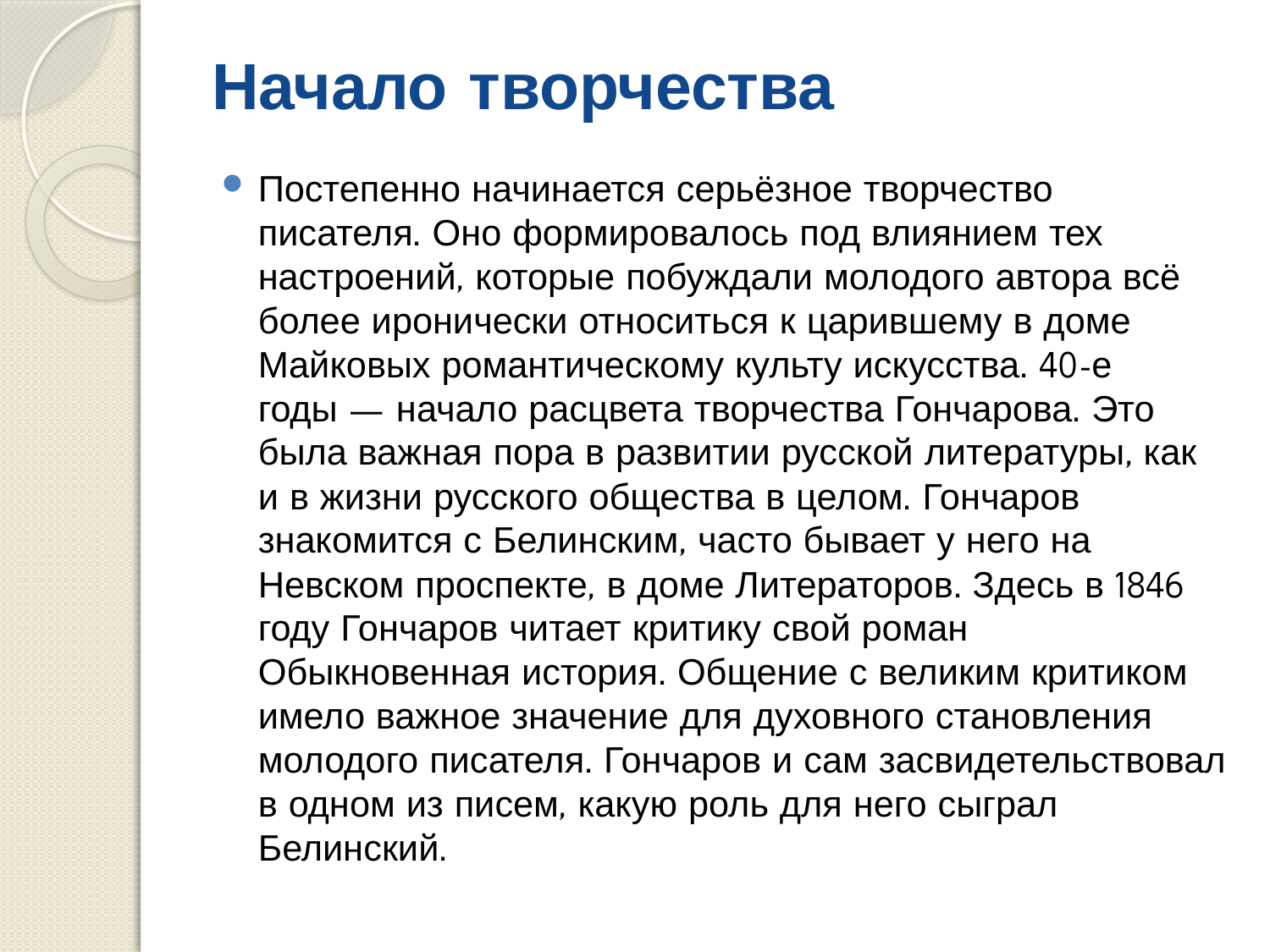

# Начало творчества
Постепенно начинается серьёзное творчество писателя. Оно формировалось под влиянием тех настроений, которые побуждали молодого автора всё более иронически относиться к царившему в доме Майковых романтическому культу искусства. 40-е годы — начало расцвета творчества Гончарова. Это была важная пора в развитии русской литературы, как и в жизни русского общества в целом. Гончаров знакомится с Белинским, часто бывает у него на Невском проспекте, в доме Литераторов. Здесь в 1846 году Гончаров читает критику свой роман Обыкновенная история. Общение с великим критиком имело важное значение для духовного становления молодого писателя. Гончаров и сам засвидетельствовал в одном из писем, какую роль для него сыграл Белинский.